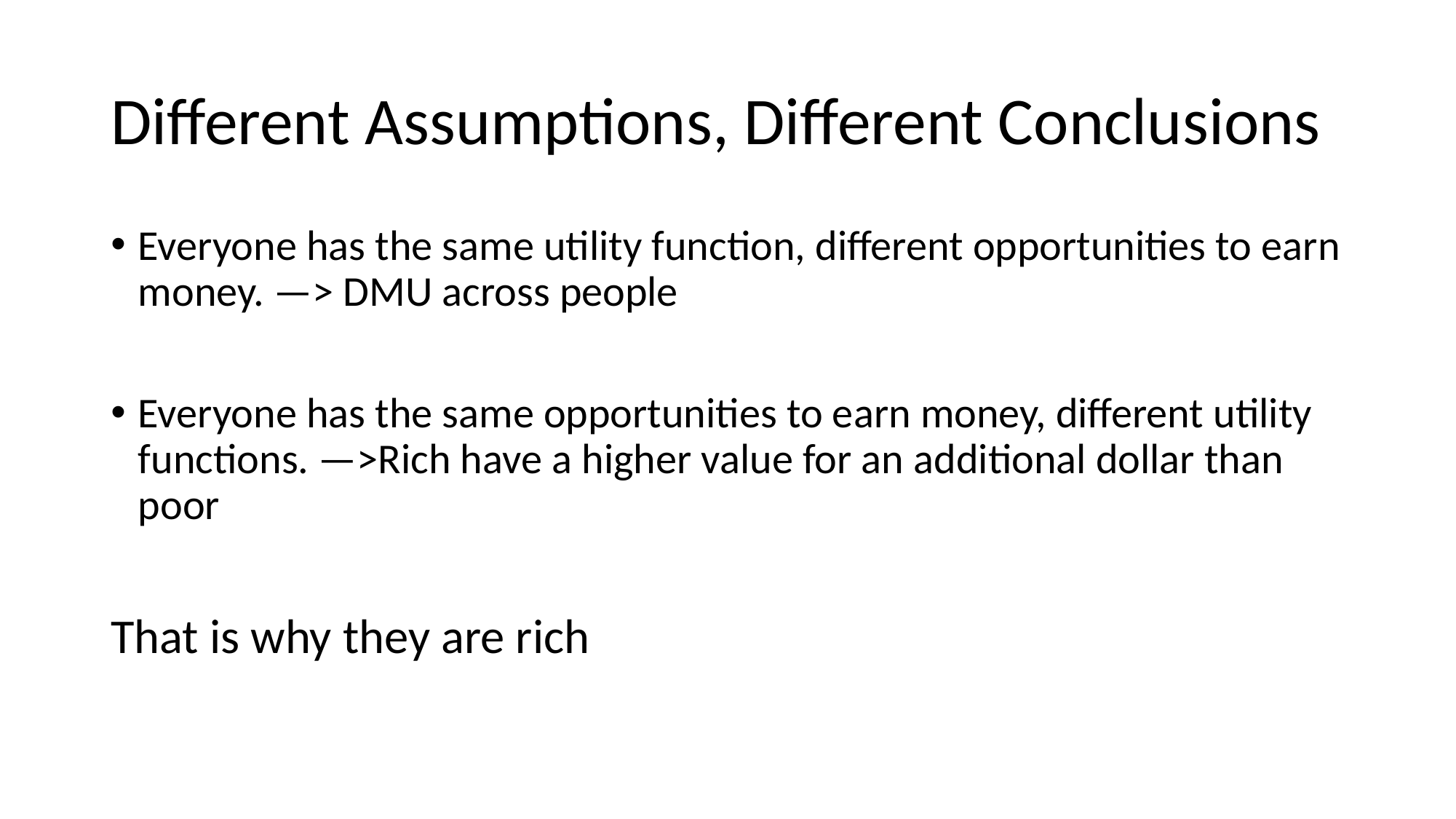

# Different Assumptions, Different Conclusions
Everyone has the same utility function, different opportunities to earn money. —> DMU across people

Everyone has the same opportunities to earn money, different utility functions. —>Rich have a higher value for an additional dollar than poor

That is why they are rich